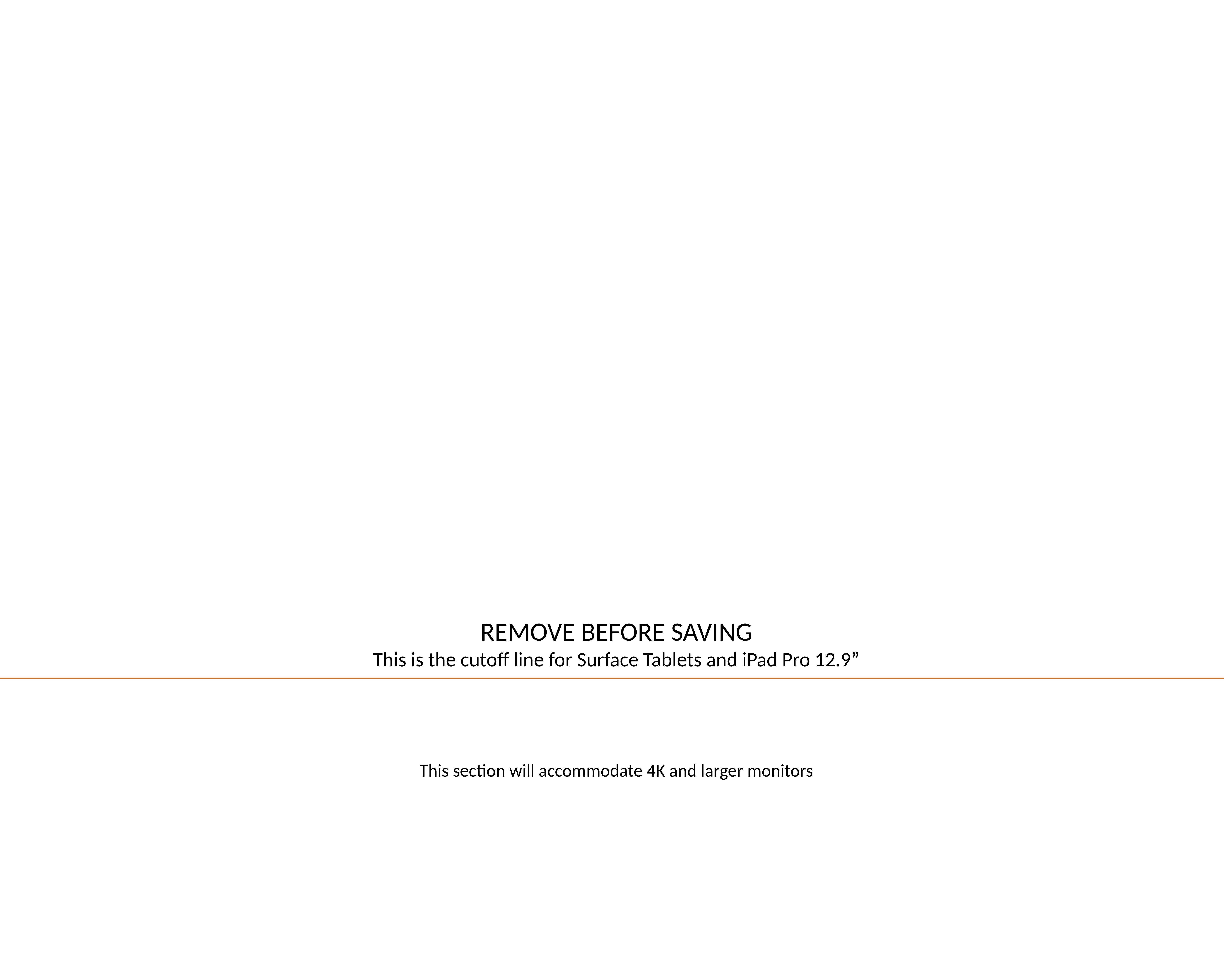

REMOVE BEFORE SAVING
This is the cutoff line for Surface Tablets and iPad Pro 12.9”
This section will accommodate 4K and larger monitors